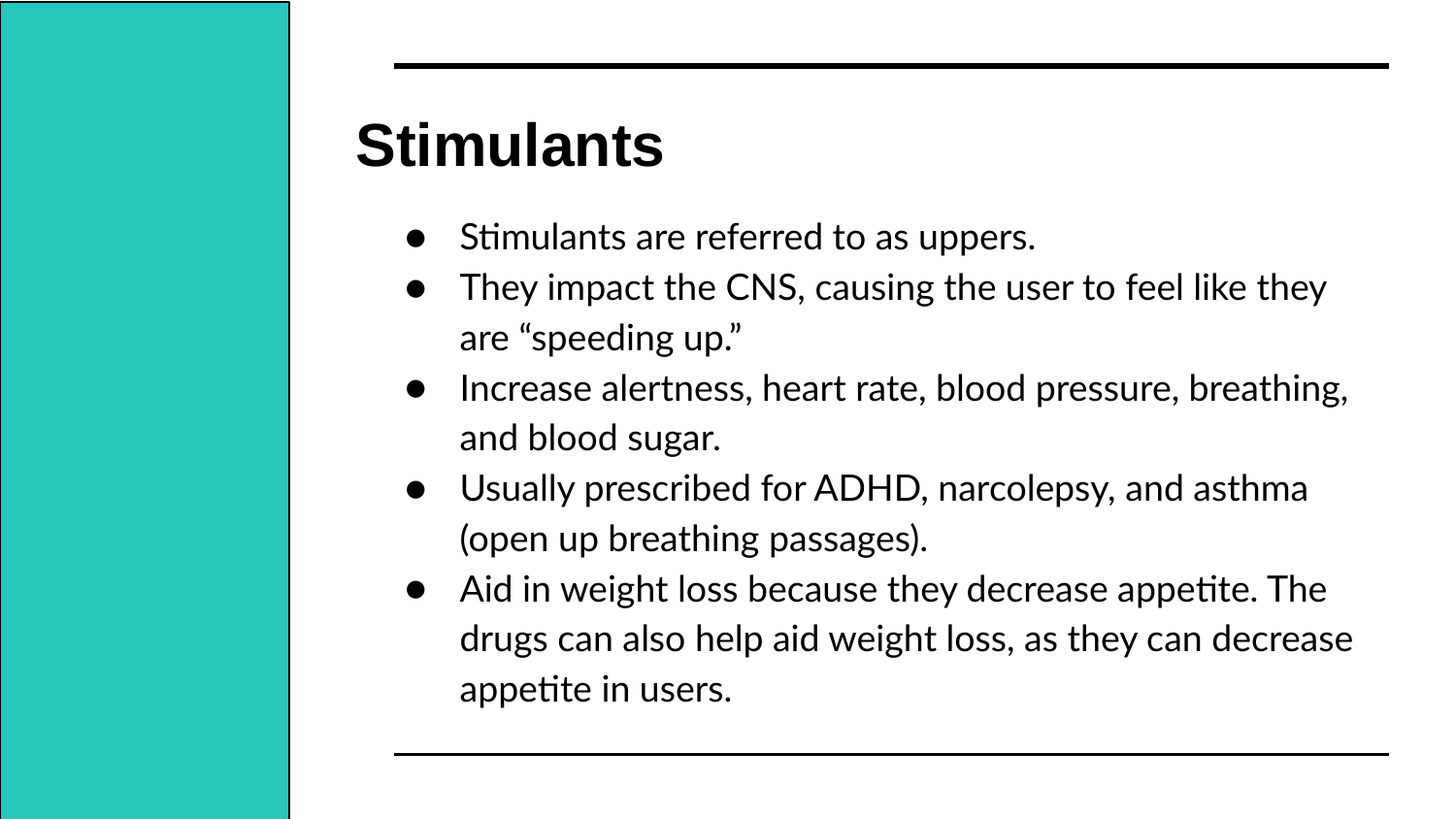

# Stimulants
Stimulants are referred to as uppers.
They impact the CNS, causing the user to feel like they are “speeding up.”
Increase alertness, heart rate, blood pressure, breathing, and blood sugar.
Usually prescribed for ADHD, narcolepsy, and asthma (open up breathing passages).
Aid in weight loss because they decrease appetite. The drugs can also help aid weight loss, as they can decrease appetite in users.